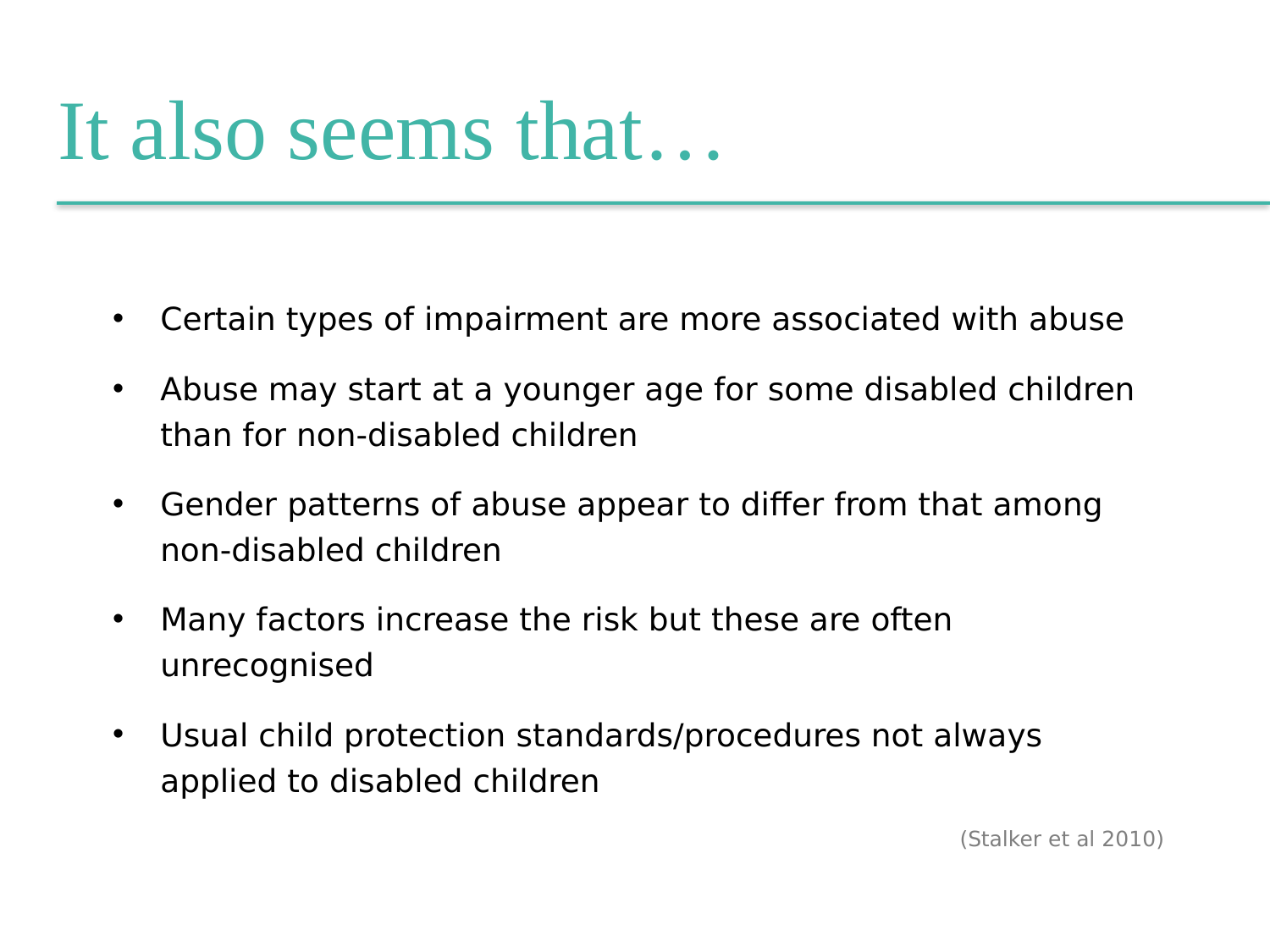

It also seems that…
Certain types of impairment are more associated with abuse
Abuse may start at a younger age for some disabled children than for non-disabled children
Gender patterns of abuse appear to differ from that among non-disabled children
Many factors increase the risk but these are often unrecognised
Usual child protection standards/procedures not always applied to disabled children
(Stalker et al 2010)